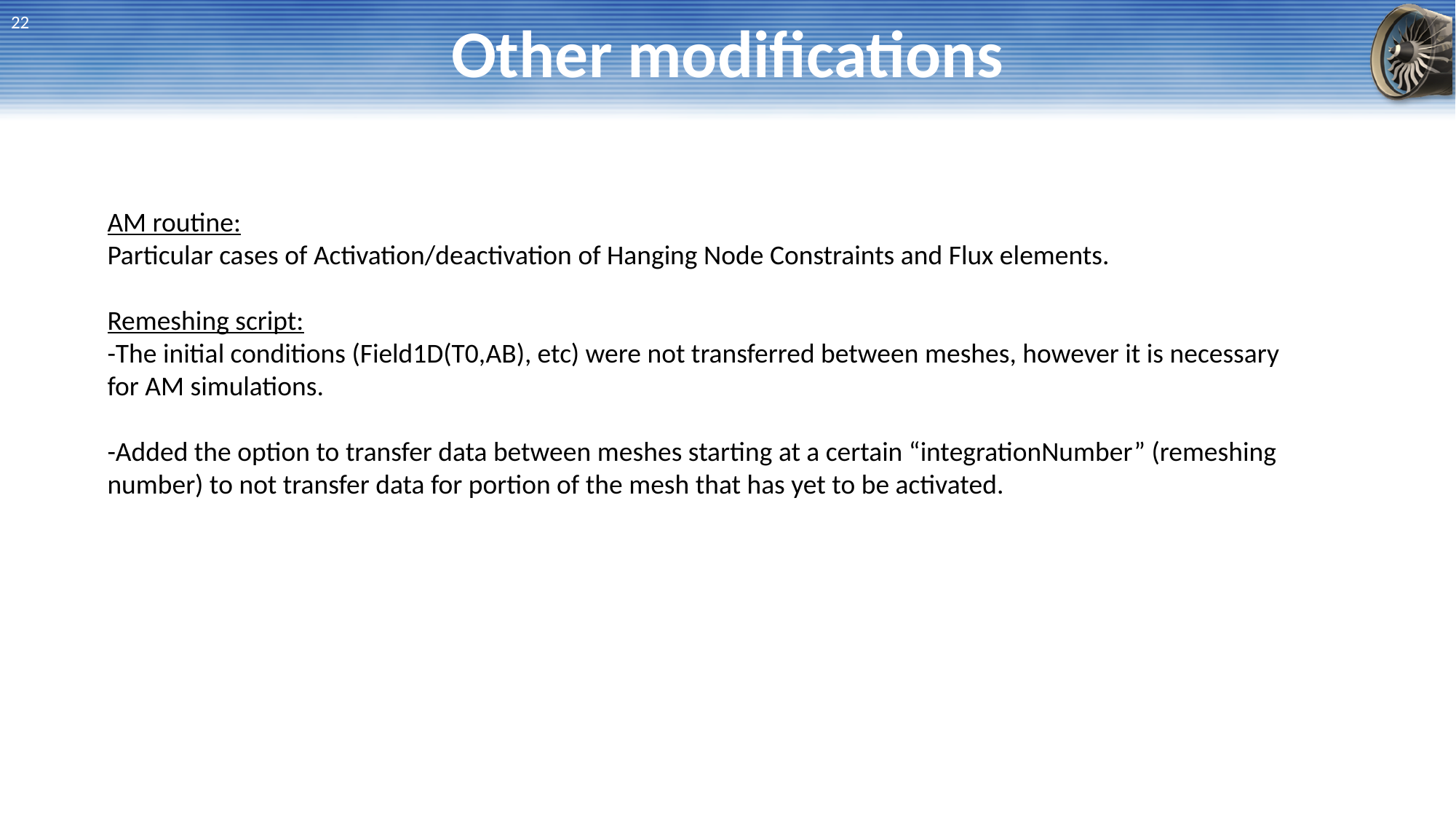

# Other modifications
22
AM routine:
Particular cases of Activation/deactivation of Hanging Node Constraints and Flux elements.

Remeshing script:
-The initial conditions (Field1D(T0,AB), etc) were not transferred between meshes, however it is necessary for AM simulations.

-Added the option to transfer data between meshes starting at a certain “integrationNumber” (remeshing number) to not transfer data for portion of the mesh that has yet to be activated.

22